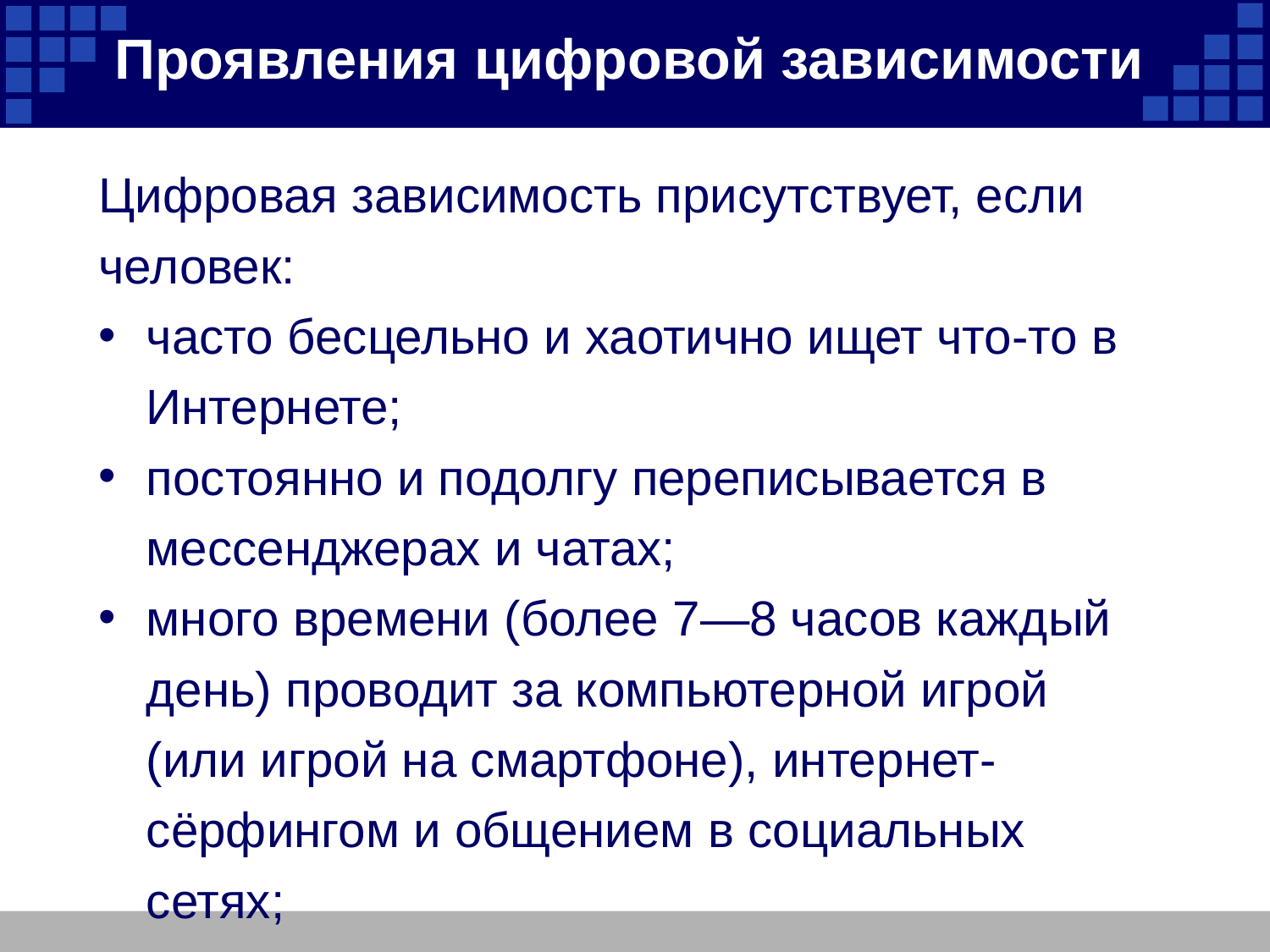

# Проявления цифровой зависимости
Цифровая зависимость присутствует, если человек:
часто бесцельно и хаотично ищет что-то в Интернете;
постоянно и подолгу переписывается в мессенджерах и чатах;
много времени (более 7—8 часов каждый день) проводит за компьютерной игрой (или игрой на смартфоне), интернет-сёрфингом и общением в социальных сетях;